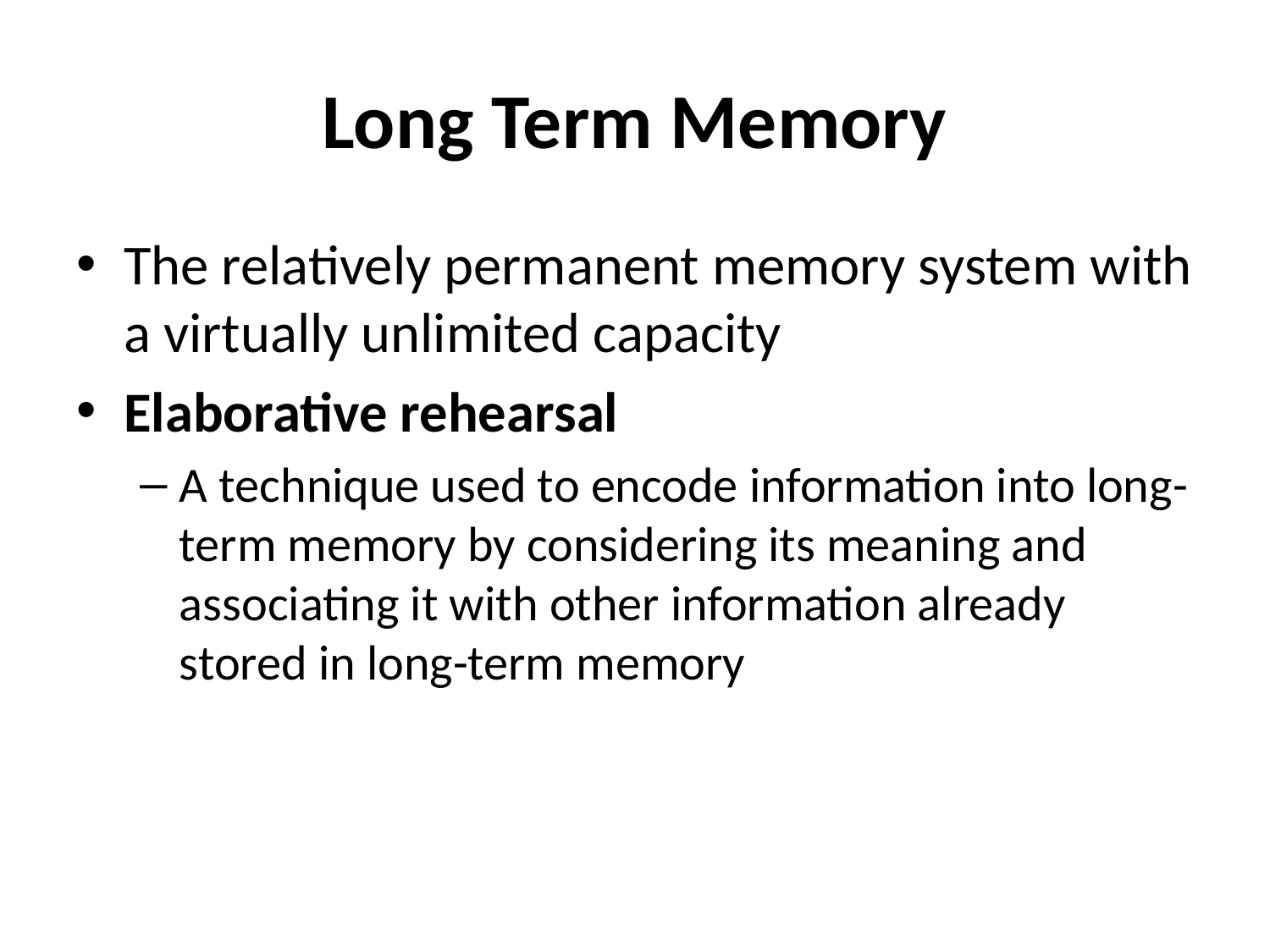

# Long Term Memory
The relatively permanent memory system with a virtually unlimited capacity
Elaborative rehearsal
A technique used to encode information into long-term memory by considering its meaning and associating it with other information already stored in long-term memory